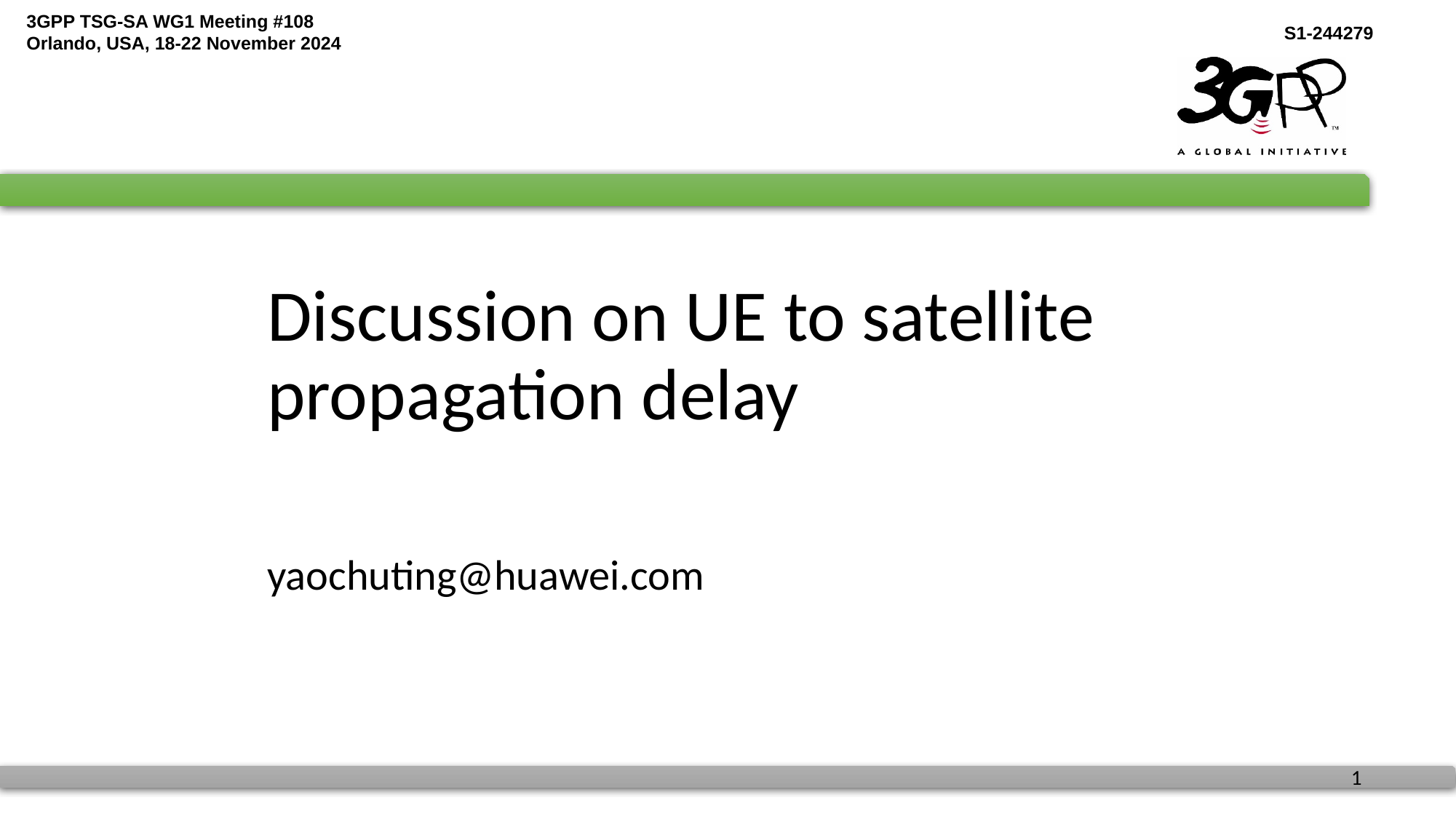

# Discussion on UE to satellite propagation delay
yaochuting@huawei.com